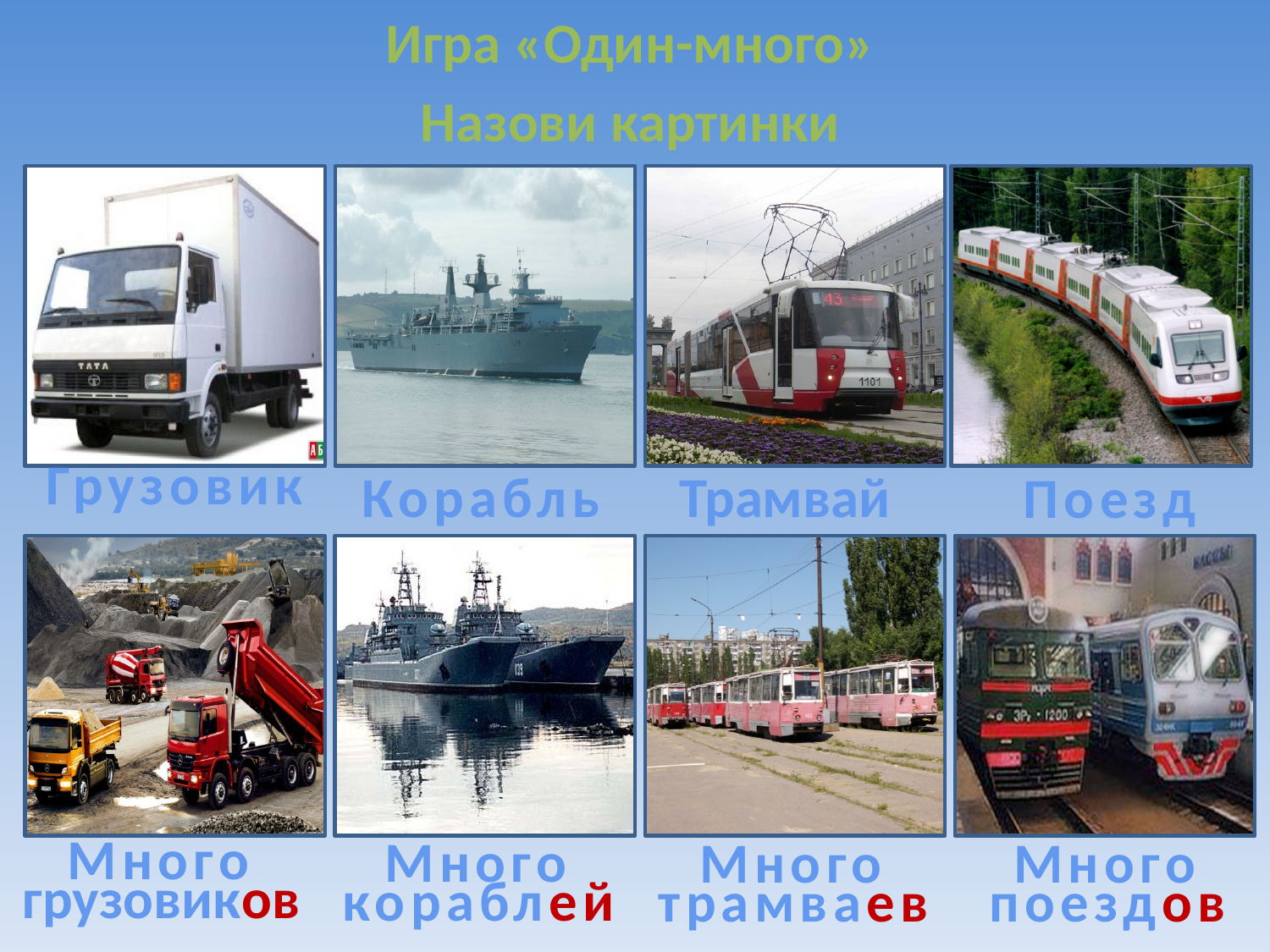

Игра «Один-много»
Назови картинки

Корабль
Трамвай
Поезд
Грузовик

Много грузовиков
Много кораблей
Много трамваев
Много поездов